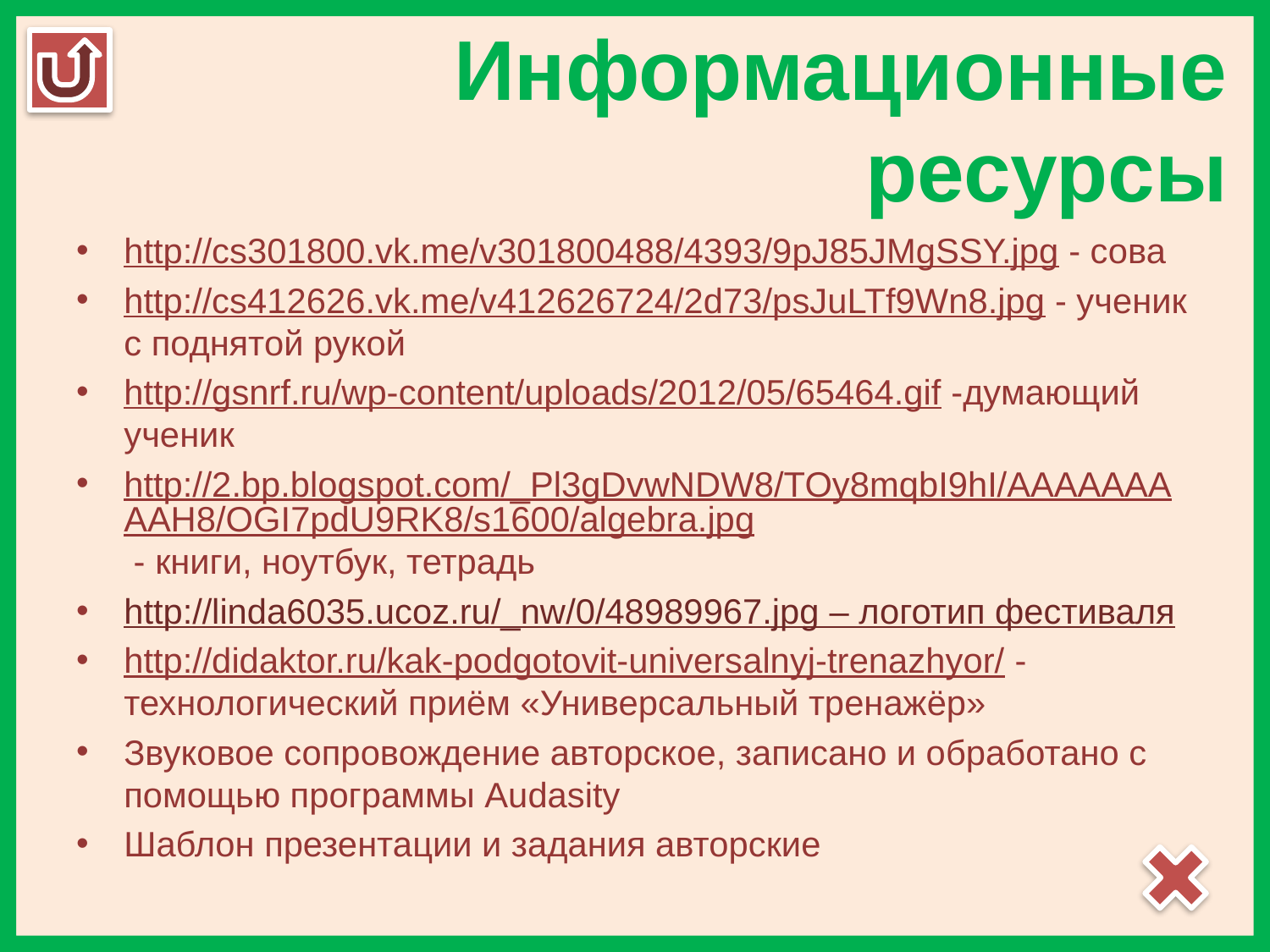

# Информационные ресурсы
http://cs301800.vk.me/v301800488/4393/9pJ85JMgSSY.jpg - сова
http://cs412626.vk.me/v412626724/2d73/psJuLTf9Wn8.jpg - ученик с поднятой рукой
http://gsnrf.ru/wp-content/uploads/2012/05/65464.gif -думающий ученик
http://2.bp.blogspot.com/_Pl3gDvwNDW8/TOy8mqbI9hI/AAAAAAAAAH8/OGI7pdU9RK8/s1600/algebra.jpg - книги, ноутбук, тетрадь
http://linda6035.ucoz.ru/_nw/0/48989967.jpg – логотип фестиваля
http://didaktor.ru/kak-podgotovit-universalnyj-trenazhyor/ - технологический приём «Универсальный тренажёр»
Звуковое сопровождение авторское, записано и обработано с помощью программы Audasity
Шаблон презентации и задания авторские